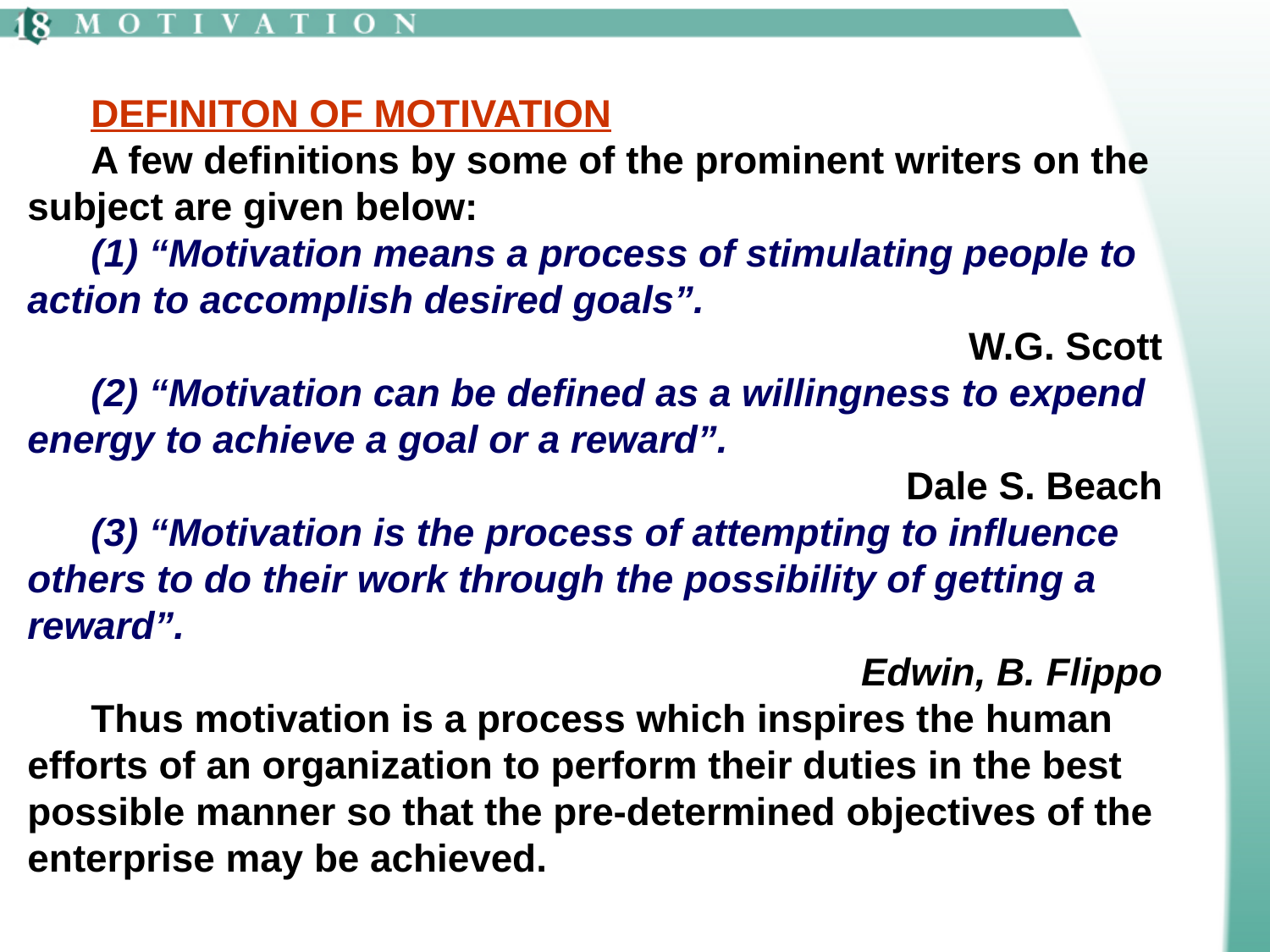

DEFINITON OF MOTIVATION
A few definitions by some of the prominent writers on the subject are given below:
(1) “Motivation means a process of stimulating people to action to accomplish desired goals”.
W.G. Scott
(2) “Motivation can be defined as a willingness to expend energy to achieve a goal or a reward”.
Dale S. Beach
(3) “Motivation is the process of attempting to influence others to do their work through the possibility of getting a reward”.
Edwin, B. Flippo
Thus motivation is a process which inspires the human efforts of an organization to perform their duties in the best possible manner so that the pre-determined objectives of the enterprise may be achieved.